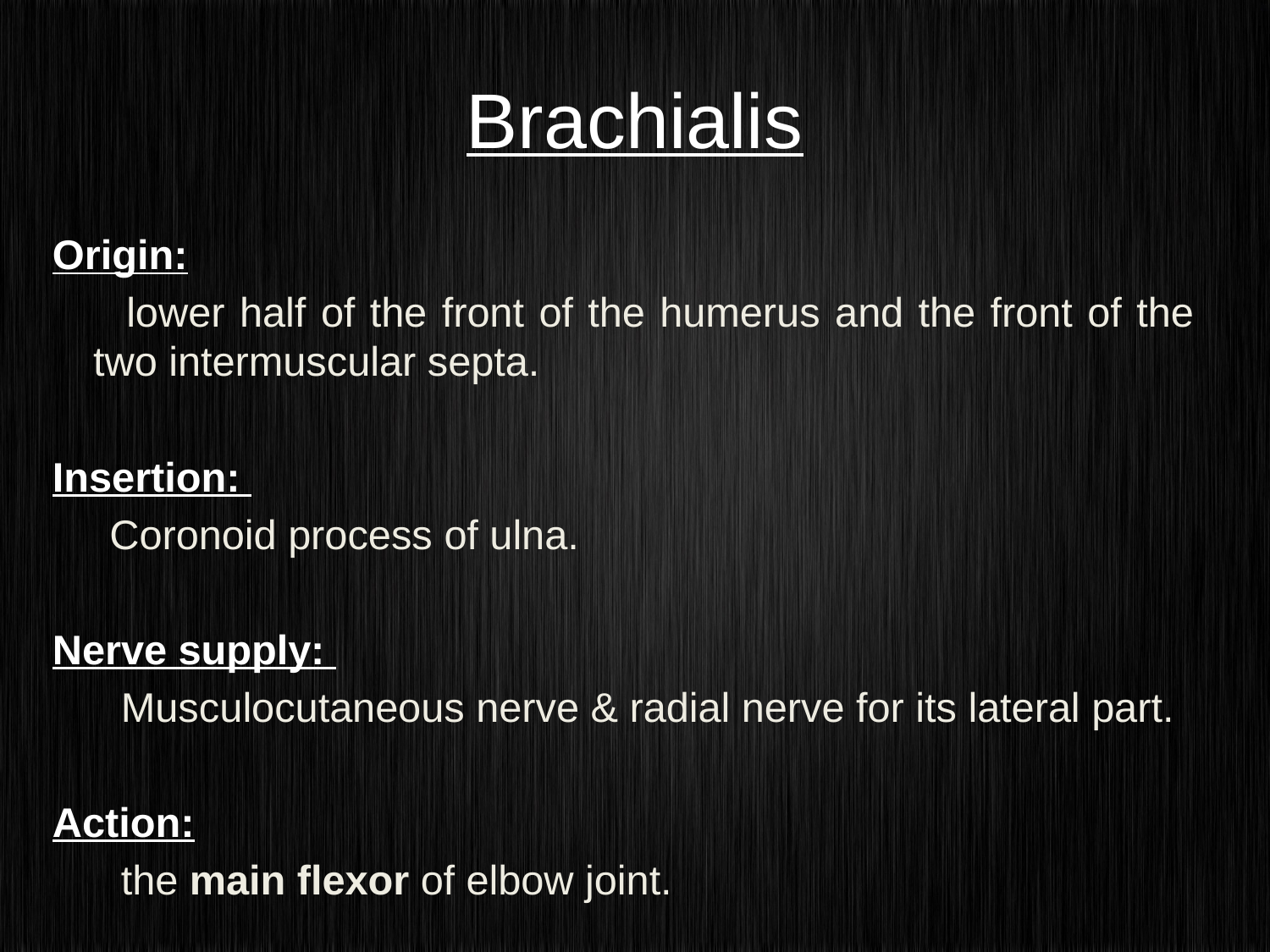

# Brachialis
Origin:
     lower half of the front of the humerus and the front of the two intermuscular septa.

Insertion:
     Coronoid process of ulna.

Nerve supply:
      Musculocutaneous nerve & radial nerve for its lateral part.

Action:
      the main flexor of elbow joint.